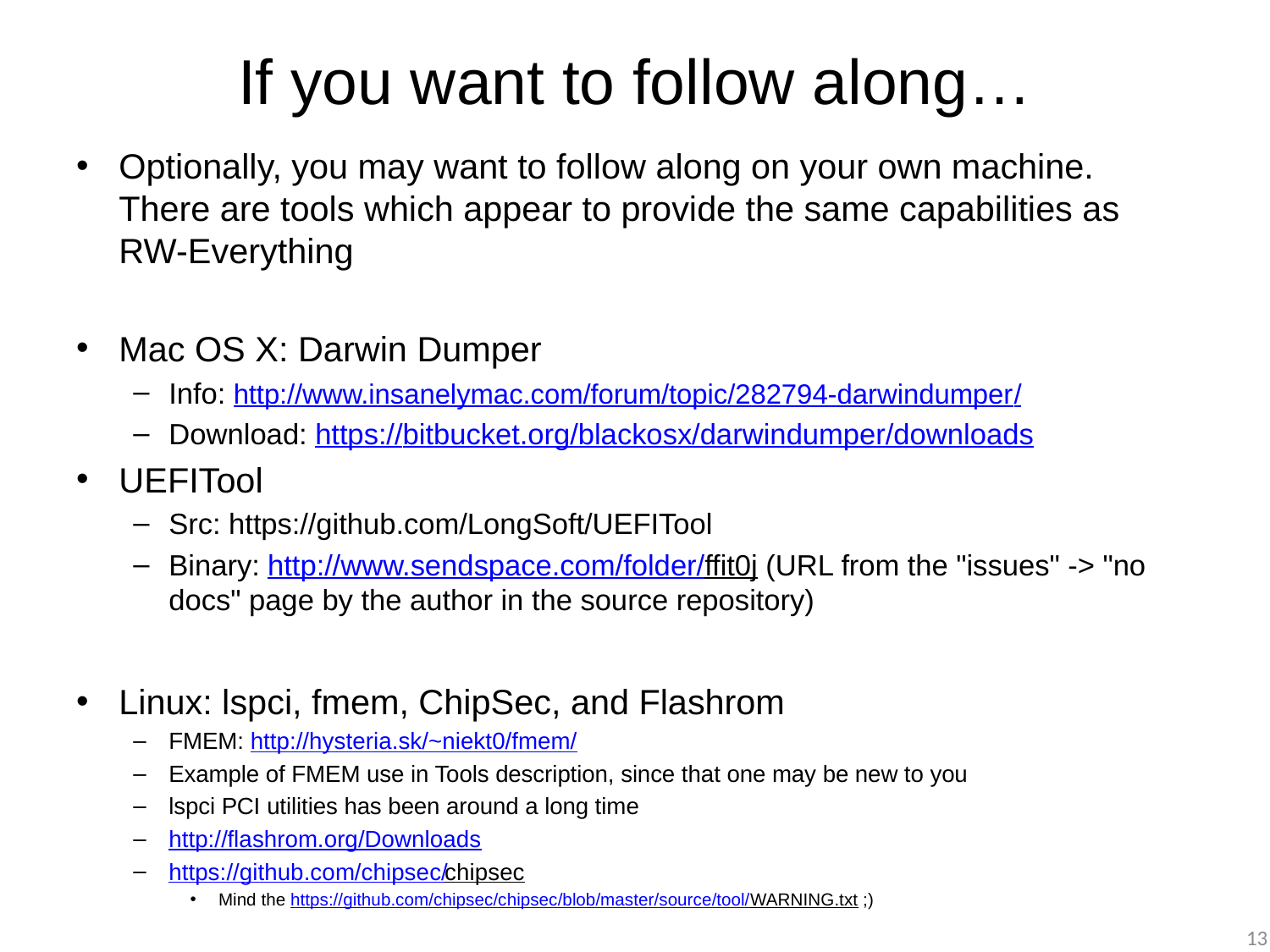

# If you want to follow along…
Optionally, you may want to follow along on your own machine.  There are tools which appear to provide the same capabilities as RW-Everything

Mac OS X: Darwin Dumper
Info: http://www.insanelymac.com/forum/topic/282794-darwindumper/
Download: https://bitbucket.org/blackosx/darwindumper/downloads
UEFITool
Src: https://github.com/LongSoft/UEFITool
Binary: http://www.sendspace.com/folder/ffit0j (URL from the "issues" -> "no docs" page by the author in the source repository)

Linux: lspci, fmem, ChipSec, and Flashrom
FMEM: http://hysteria.sk/~niekt0/fmem/
Example of FMEM use in Tools description, since that one may be new to you
lspci PCI utilities has been around a long time
http://flashrom.org/Downloads
https://github.com/chipsec/chipsec
Mind the https://github.com/chipsec/chipsec/blob/master/source/tool/WARNING.txt ;)
13